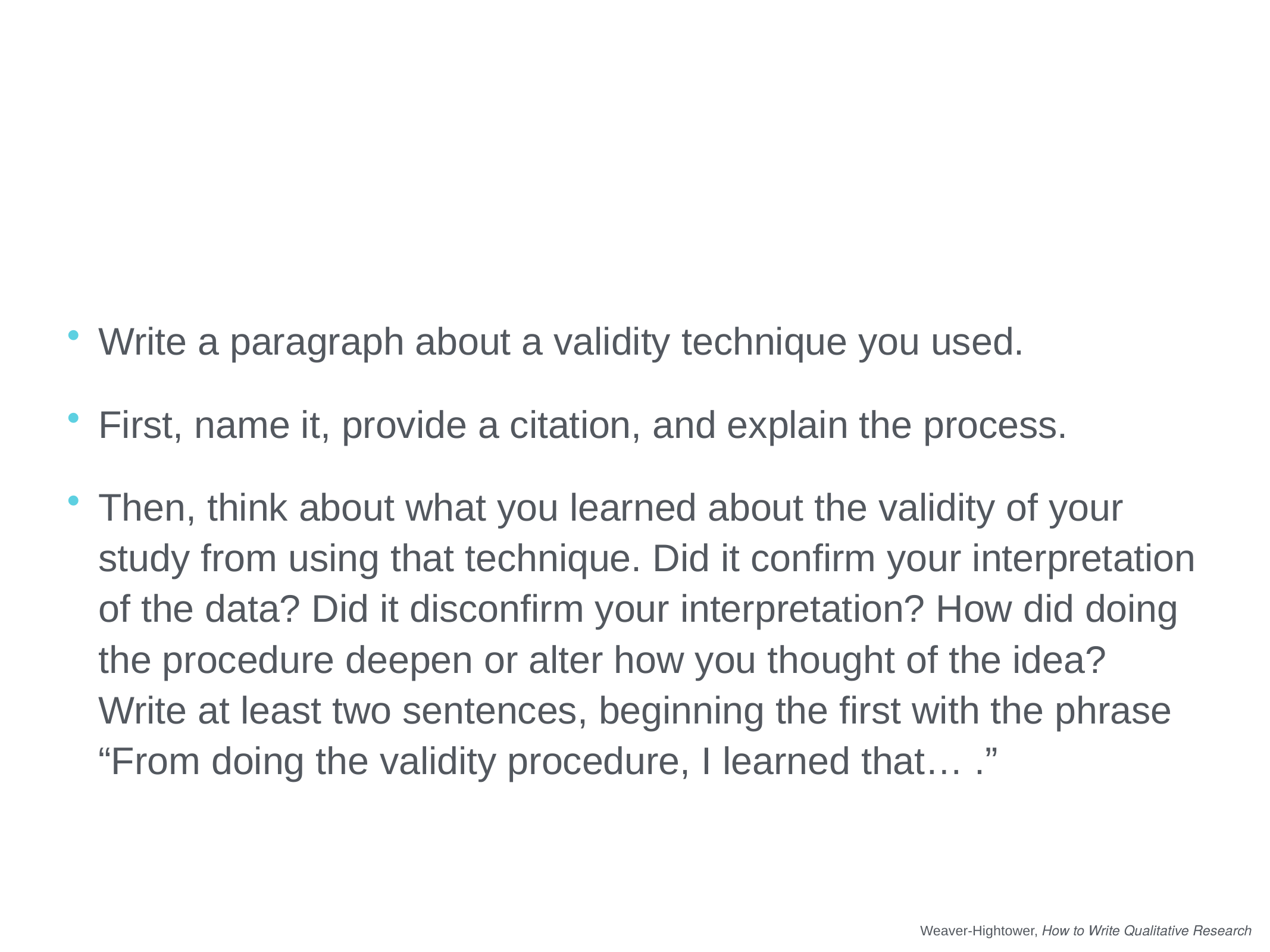

# Activity 3: what you learned from validity techniques

Write a paragraph about a validity technique you used.
First, name it, provide a citation, and explain the process.
Then, think about what you learned about the validity of your study from using that technique. Did it confirm your interpretation of the data? Did it disconfirm your interpretation? How did doing the procedure deepen or alter how you thought of the idea? Write at least two sentences, beginning the first with the phrase “From doing the validity procedure, I learned that… .”